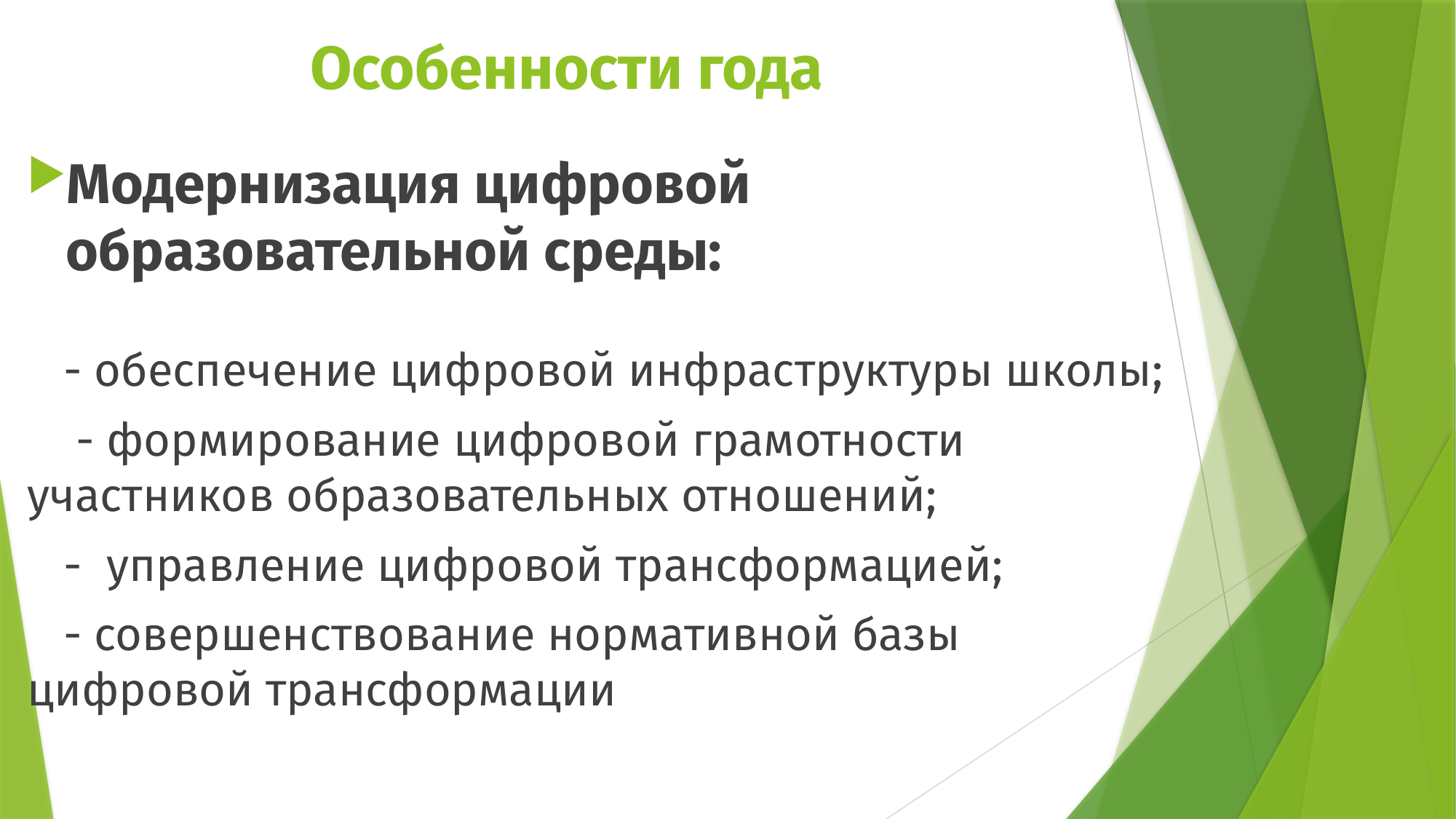

# Особенности года
Модернизация цифровой образовательной среды:

   - обеспечение цифровой инфраструктуры школы;
    - формирование цифровой грамотности участников образовательных отношений;
   -  управление цифровой трансформацией;
   - совершенствование нормативной базы цифровой трансформации